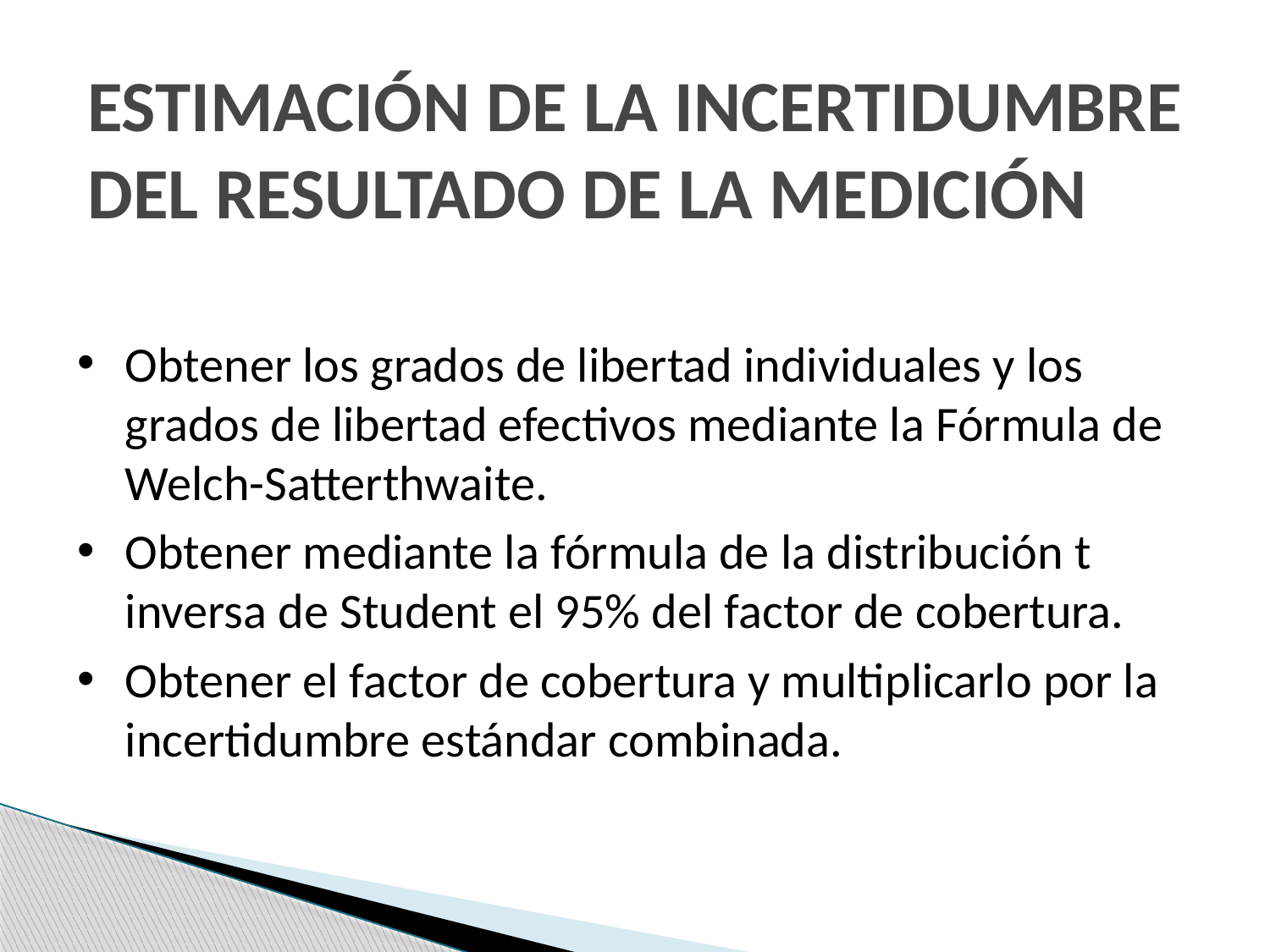

# ESTIMACIÓN DE LA INCERTIDUMBRE DEL RESULTADO DE LA MEDICIÓN
Obtener los grados de libertad individuales y los grados de libertad efectivos mediante la Fórmula de Welch-Satterthwaite.
Obtener mediante la fórmula de la distribución t inversa de Student el 95% del factor de cobertura.
Obtener el factor de cobertura y multiplicarlo por la incertidumbre estándar combinada.